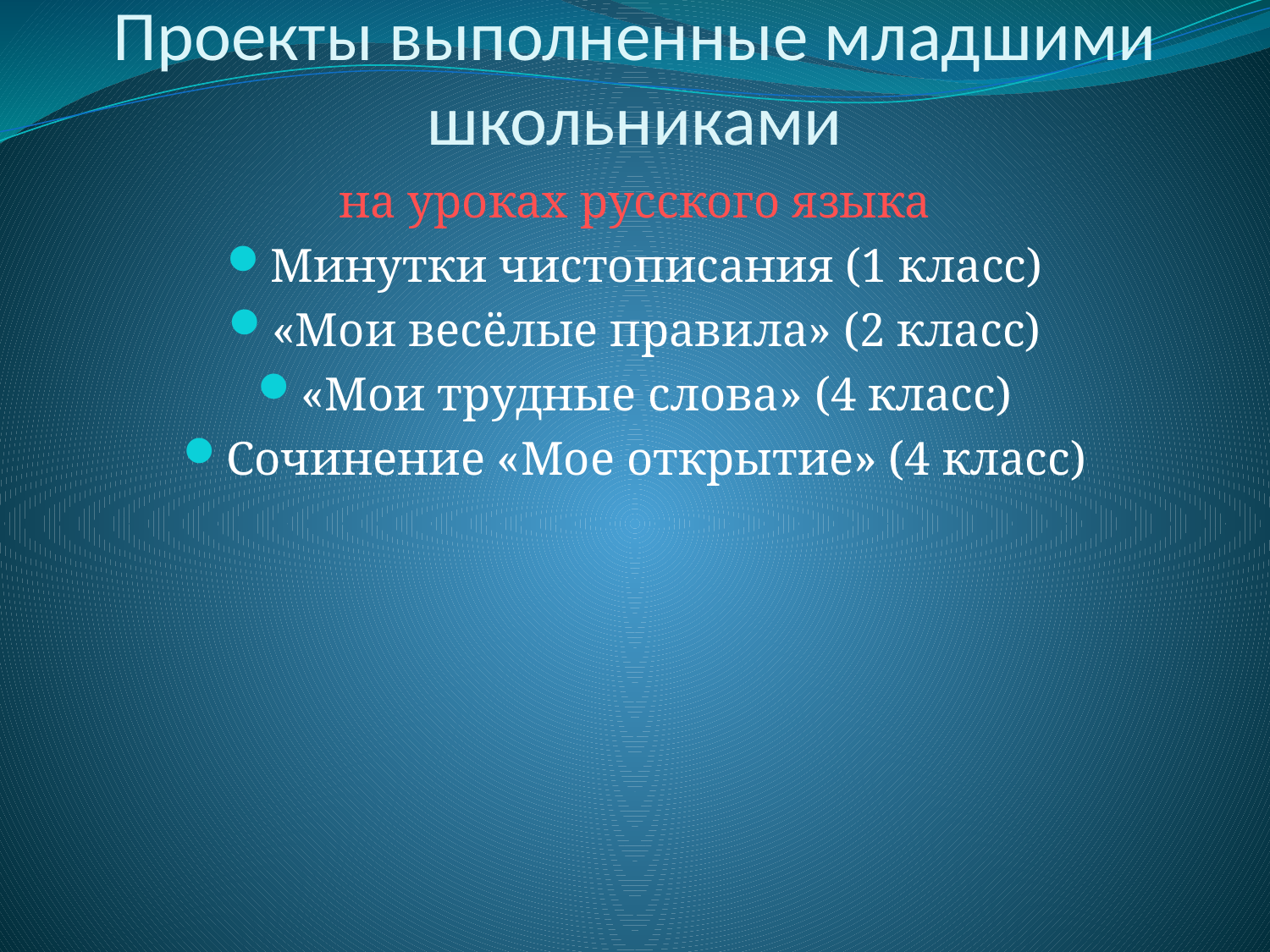

Проекты выполненные младшими школьниками
на уроках русского языка
Минутки чистописания (1 класс)
«Мои весёлые правила» (2 класс)
«Мои трудные слова» (4 класс)
Сочинение «Мое открытие» (4 класс)